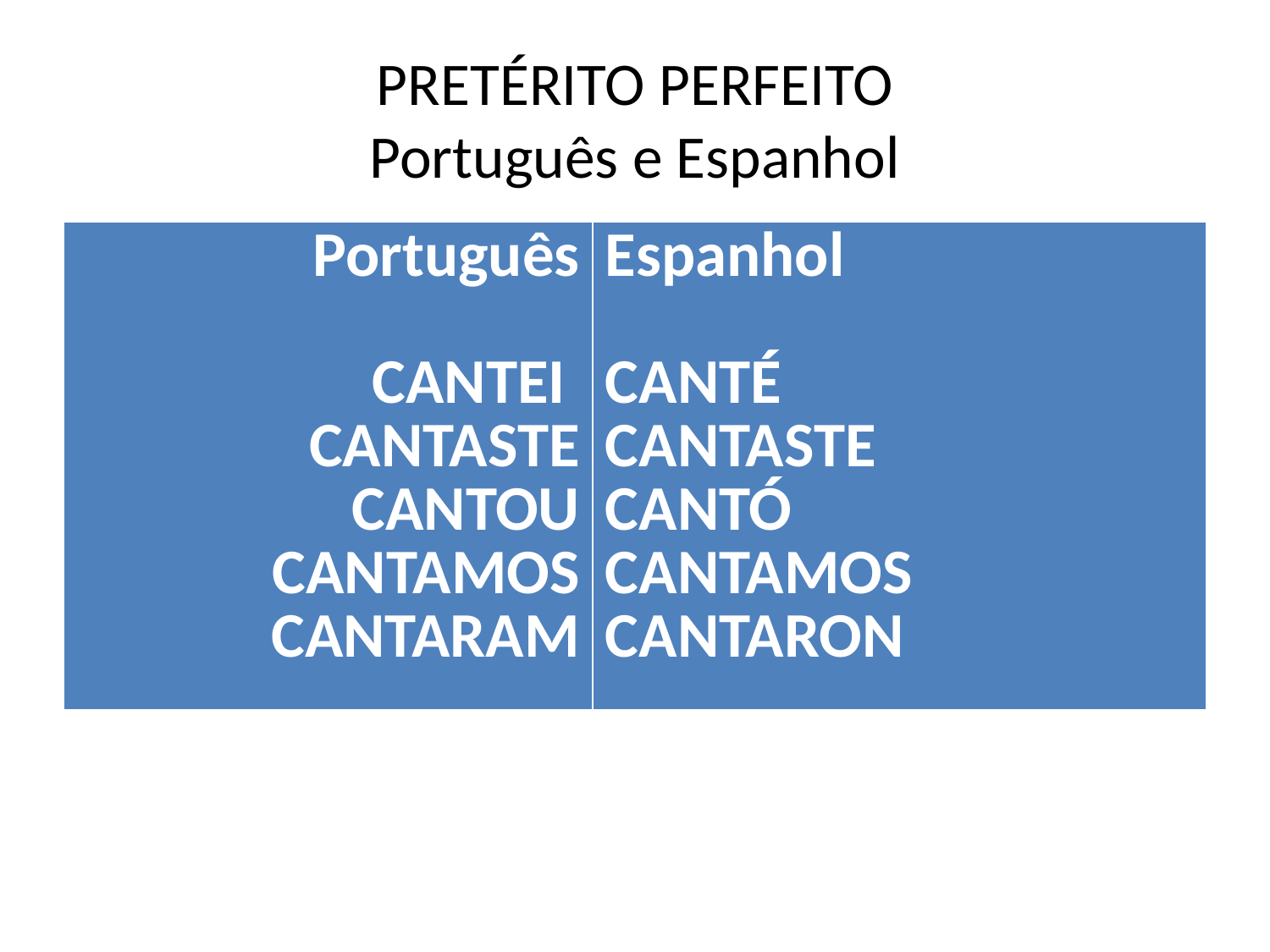

# PRETÉRITO PERFEITO Português e Espanhol
| Português CANTEI CANTASTE CANTOU CANTAMOS CANTARAM | Espanhol CANTÉ CANTASTE CANTÓ CANTAMOS CANTARON |
| --- | --- |